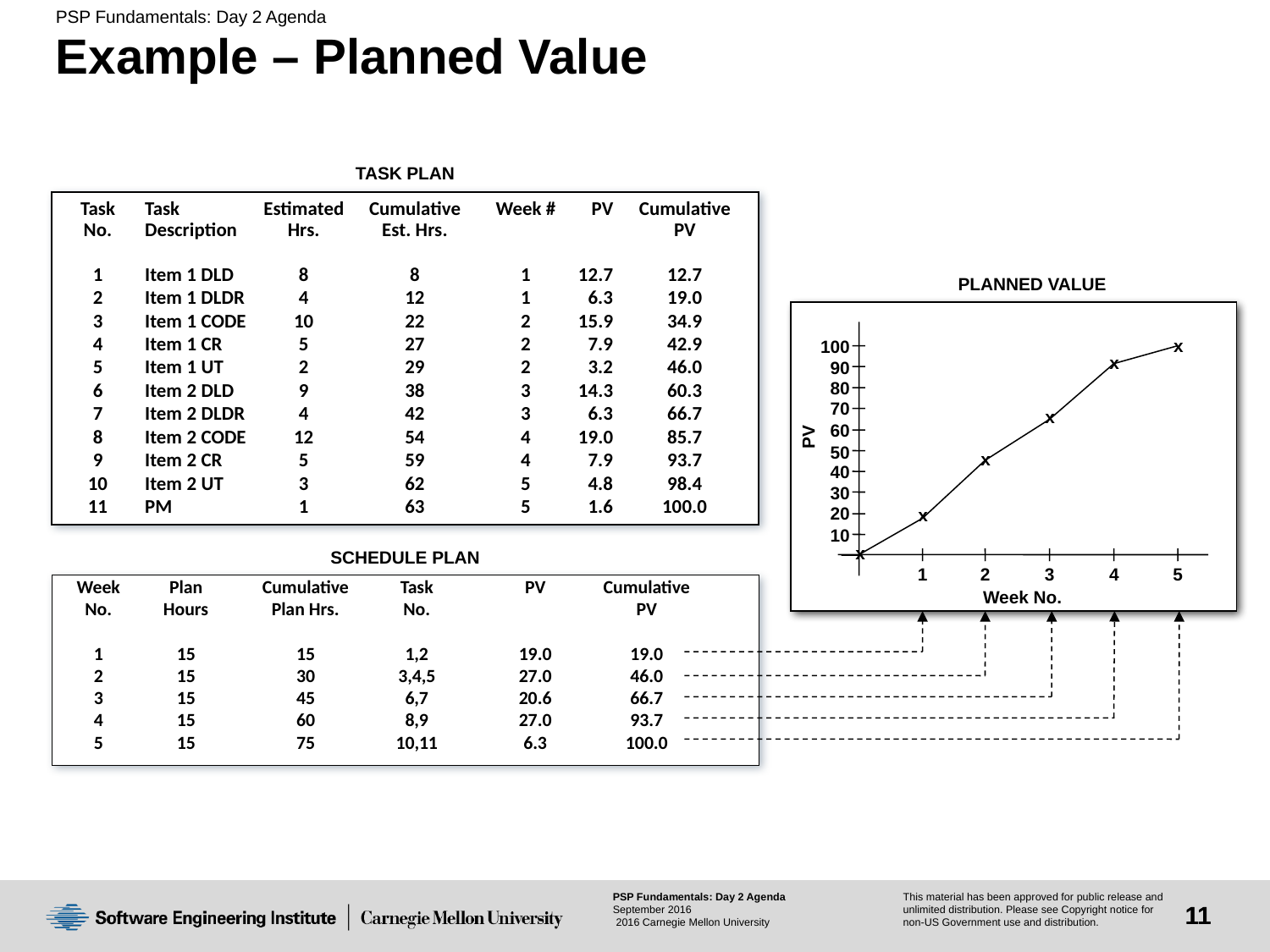

# Example – Planned Value
TASK PLAN
	Task	Task	Estimated	Cumulative	Week #	PV	Cumulative
	No.	Description	Hrs.	Est. Hrs.			PV

	1	Item 1 DLD	8	8	1	12.7	12.7
	2	Item 1 DLDR	4	12	1	6.3	19.0
	3	Item 1 CODE	10	22	2	15.9	34.9
	4	Item 1 CR	5	27	2	7.9	42.9
	5	Item 1 UT	2	29	2	3.2	46.0
	6	Item 2 DLD	9	38	3	14.3	60.3
	7	Item 2 DLDR	4	42	3	6.3	66.7
	8	Item 2 CODE	12	54	4	19.0	85.7
	9	Item 2 CR	5	59	4	7.9	93.7
	10	Item 2 UT	3	62	5	4.8	98.4
	11	PM	1	63	5	1.6	100.0
PLANNED VALUE

x
100
x

90

80

70
x

60

PV

50
x

40

30

20
x

10

x

1
2
3
4
5
Week No.
SCHEDULE PLAN
	Week	Plan	Cumulative	Task	PV	Cumulative
  	No.	Hours	Plan Hrs.	No.		PV

	1	15	15	1,2	19.0	19.0
	2	15	30	3,4,5	27.0	46.0
	3	15	45	6,7	20.6	66.7
	4	15	60	8,9	27.0	93.7
	5	15	75	10,11	6.3	100.0